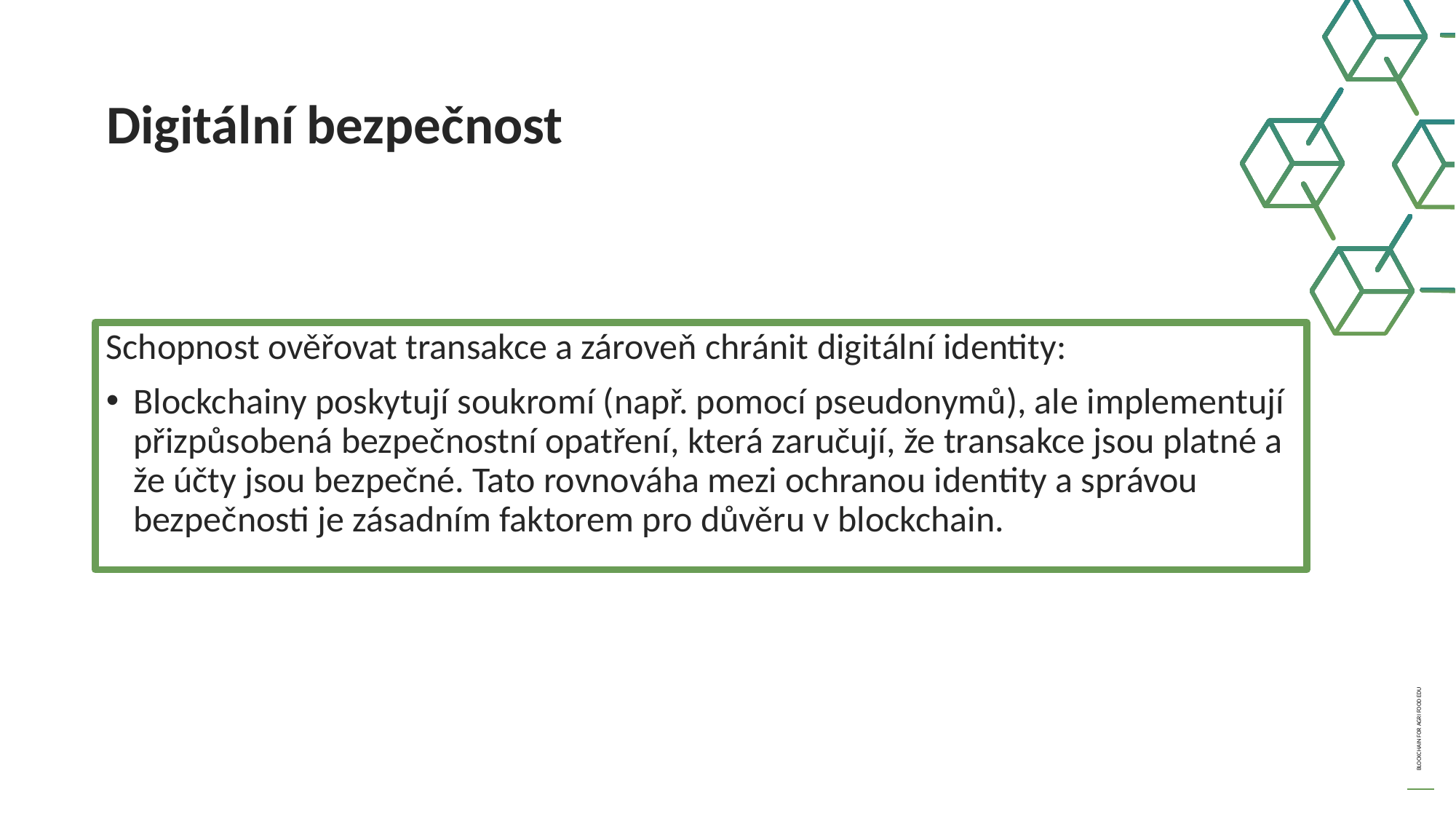

Digitální bezpečnost
Schopnost ověřovat transakce a zároveň chránit digitální identity:
Blockchainy poskytují soukromí (např. pomocí pseudonymů), ale implementují přizpůsobená bezpečnostní opatření, která zaručují, že transakce jsou platné a že účty jsou bezpečné. Tato rovnováha mezi ochranou identity a správou bezpečnosti je zásadním faktorem pro důvěru v blockchain.